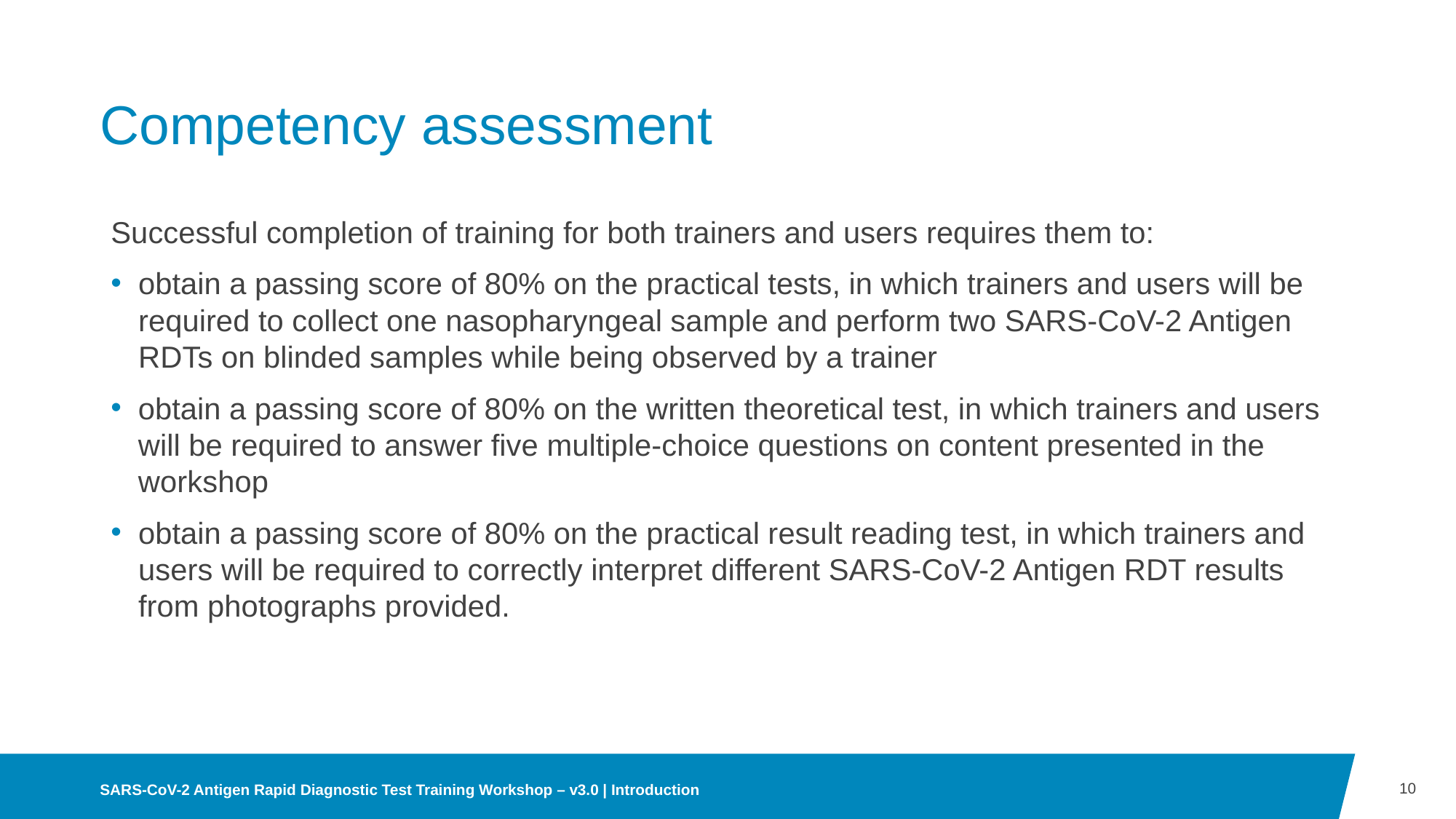

# Competency assessment
Successful completion of training for both trainers and users requires them to:
obtain a passing score of 80% on the practical tests, in which trainers and users will be required to collect one nasopharyngeal sample and perform two SARS-CoV-2 Antigen RDTs on blinded samples while being observed by a trainer
obtain a passing score of 80% on the written theoretical test, in which trainers and users will be required to answer five multiple-choice questions on content presented in the workshop
obtain a passing score of 80% on the practical result reading test, in which trainers and users will be required to correctly interpret different SARS-CoV-2 Antigen RDT results from photographs provided.

10
SARS-CoV-2 Antigen Rapid Diagnostic Test Training Workshop – v3.0 | Introduction